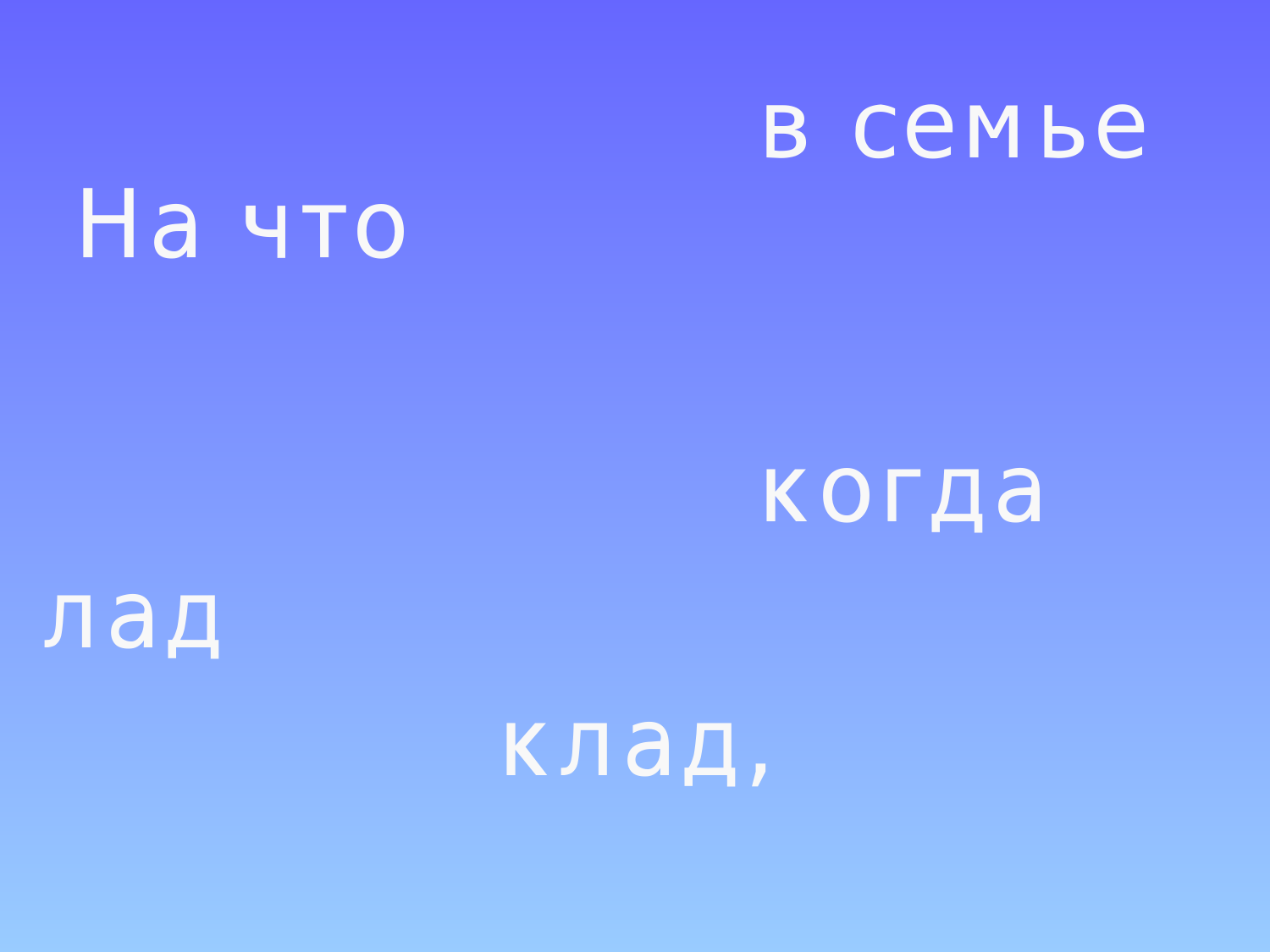

в семье
На что
когда
лад
клад,